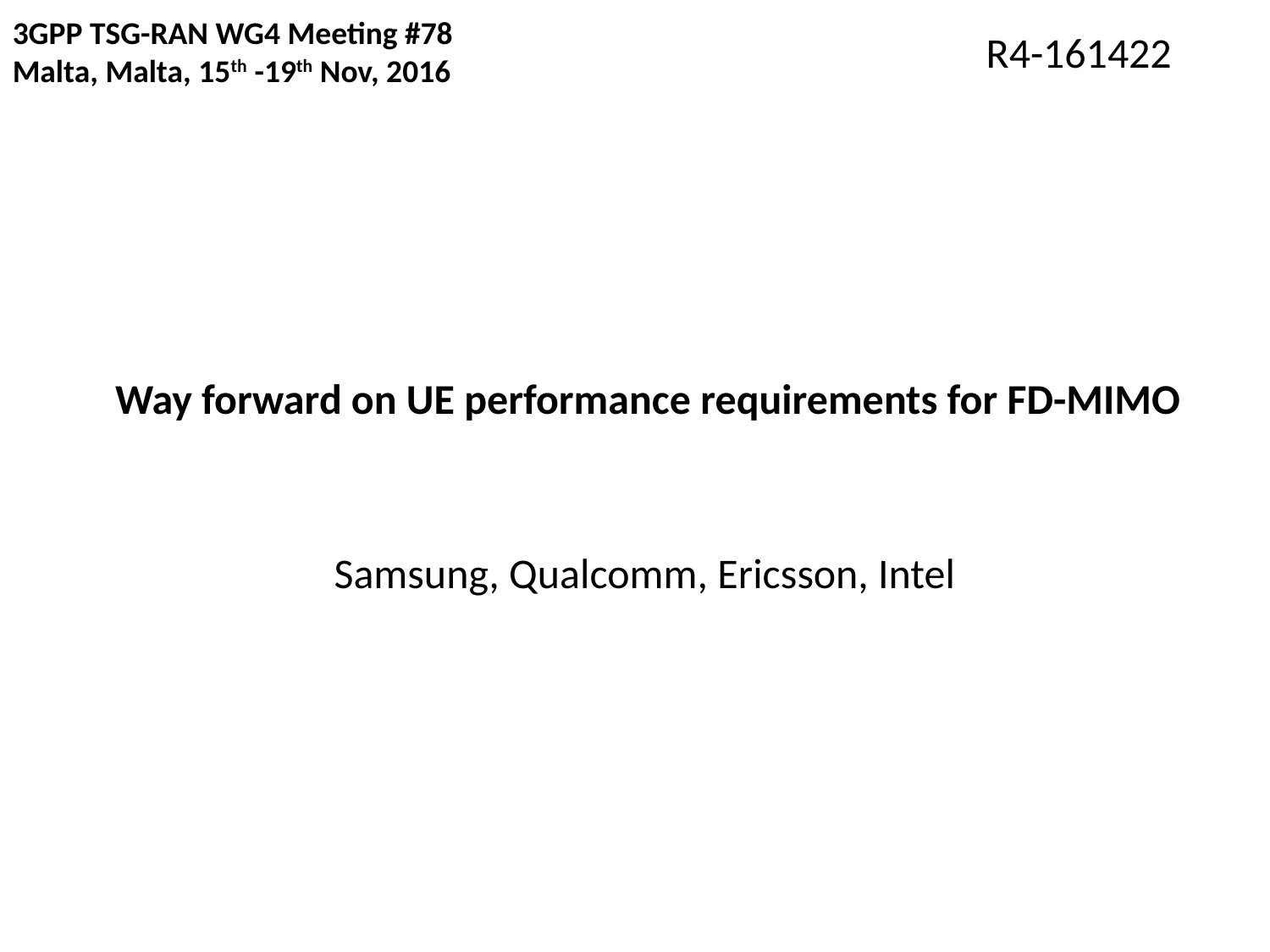

3GPP TSG-RAN WG4 Meeting #78
Malta, Malta, 15th -19th Nov, 2016
R4-161422
# Way forward on UE performance requirements for FD-MIMO
Samsung, Qualcomm, Ericsson, Intel